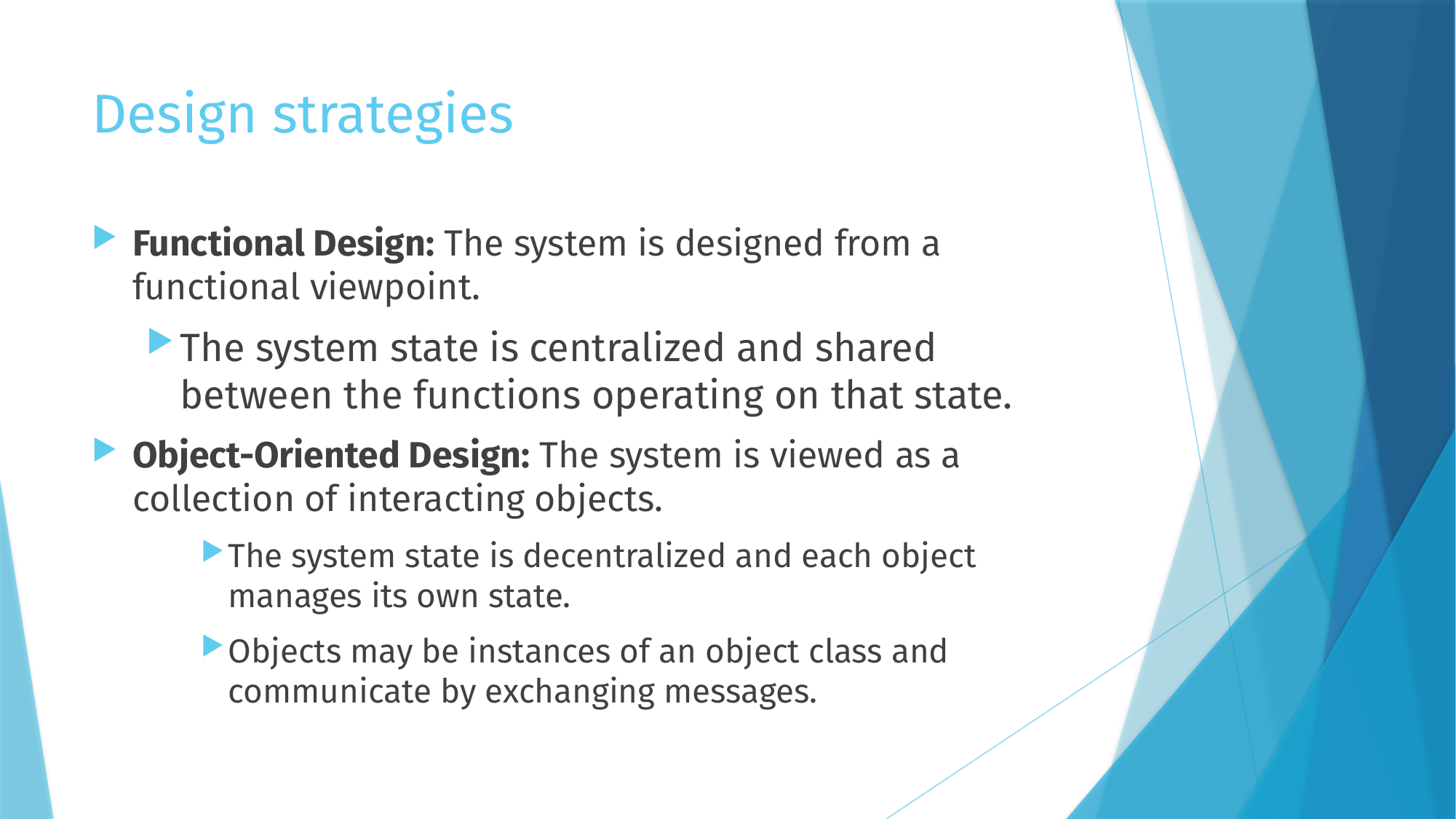

# Design strategies
Functional Design: The system is designed from a functional viewpoint.
The system state is centralized and shared between the functions operating on that state.
Object-Oriented Design: The system is viewed as a collection of interacting objects.
The system state is decentralized and each object manages its own state.
Objects may be instances of an object class and communicate by exchanging messages.